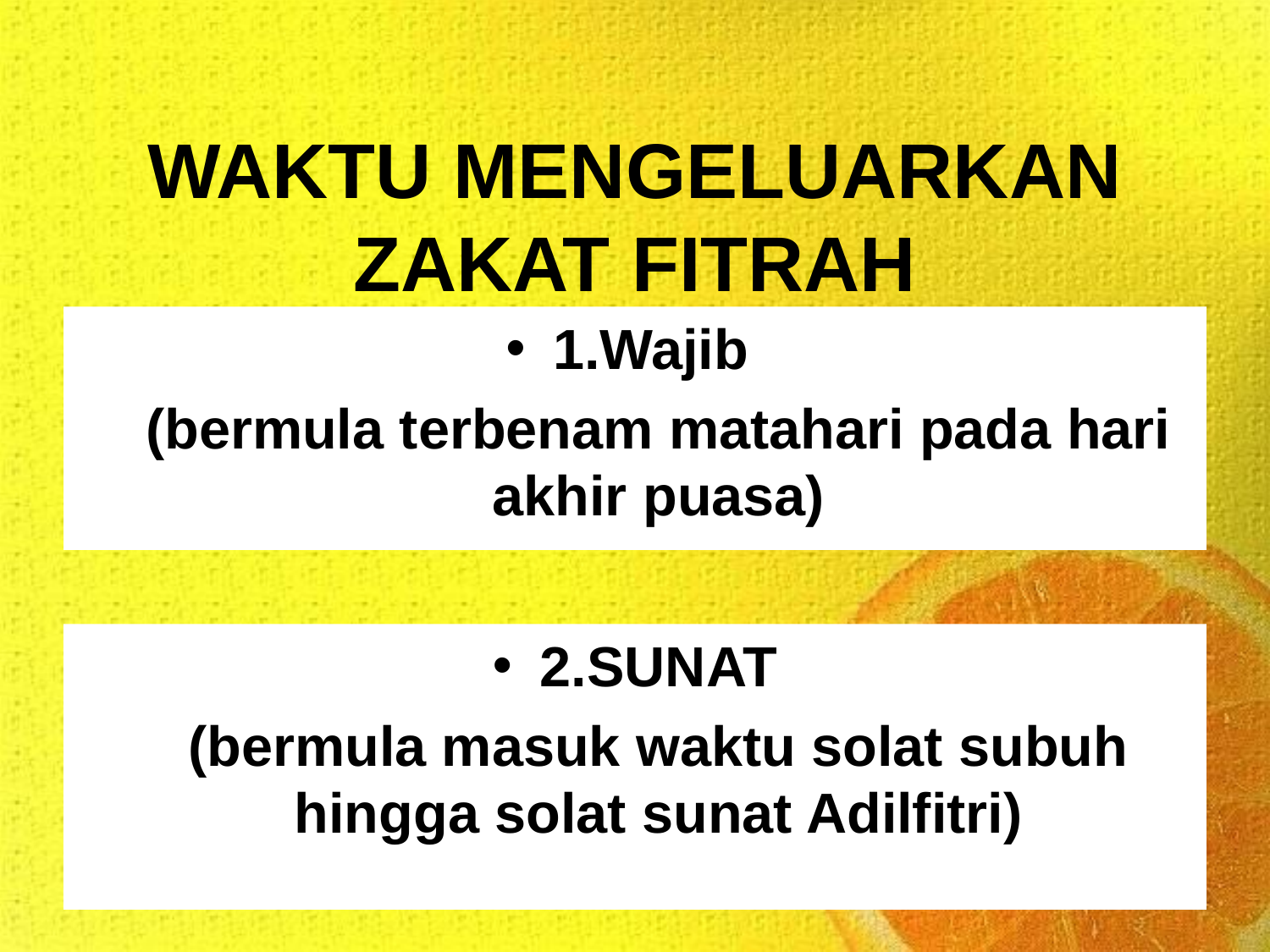

# WAKTU MENGELUARKAN ZAKAT FITRAH
1.Wajib
   (bermula terbenam matahari pada hari akhir puasa)
2.SUNAT
   (bermula masuk waktu solat subuh hingga solat sunat Adilfitri)